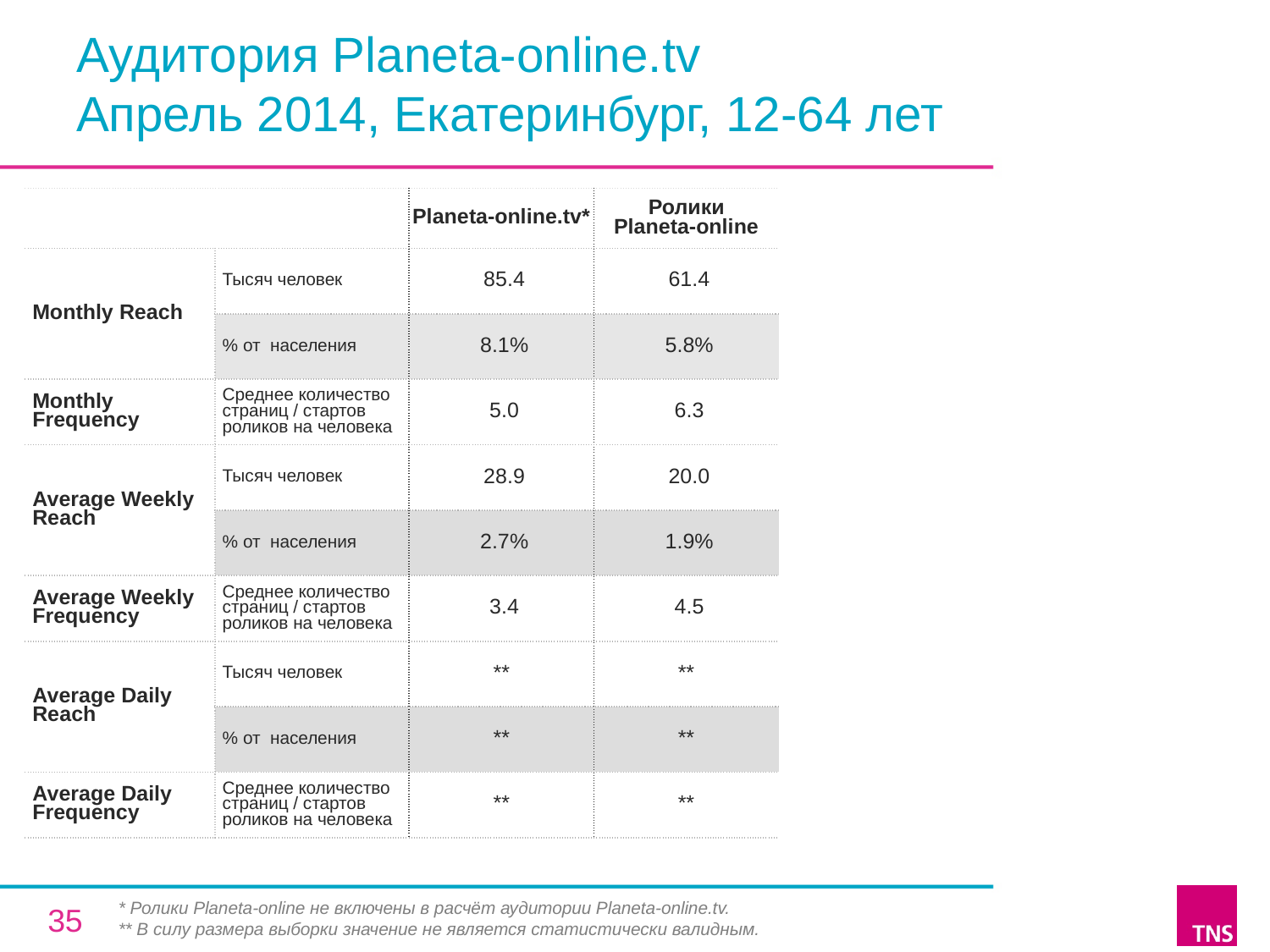

# Аудитория Planeta-online.tv Апрель 2014, Екатеринбург, 12-64 лет
|  |  | Planeta-online.tv\* | Ролики Planeta-online |
| --- | --- | --- | --- |
| Monthly Reach | Тысяч человек | 85.4 | 61.4 |
|  | % от населения | 8.1% | 5.8% |
| Monthly Frequency | Среднее количество страниц / стартов роликов на человека | 5.0 | 6.3 |
| Average Weekly Reach | Тысяч человек | 28.9 | 20.0 |
|  | % от населения | 2.7% | 1.9% |
| Average Weekly Frequency | Среднее количество страниц / стартов роликов на человека | 3.4 | 4.5 |
| Average Daily Reach | Тысяч человек | \*\* | \*\* |
|  | % от населения | \*\* | \*\* |
| Average Daily Frequency | Среднее количество страниц / стартов роликов на человека | \*\* | \*\* |
* Ролики Planeta-online не включены в расчёт аудитории Planeta-online.tv.
** В силу размера выборки значение не является статистически валидным.
35